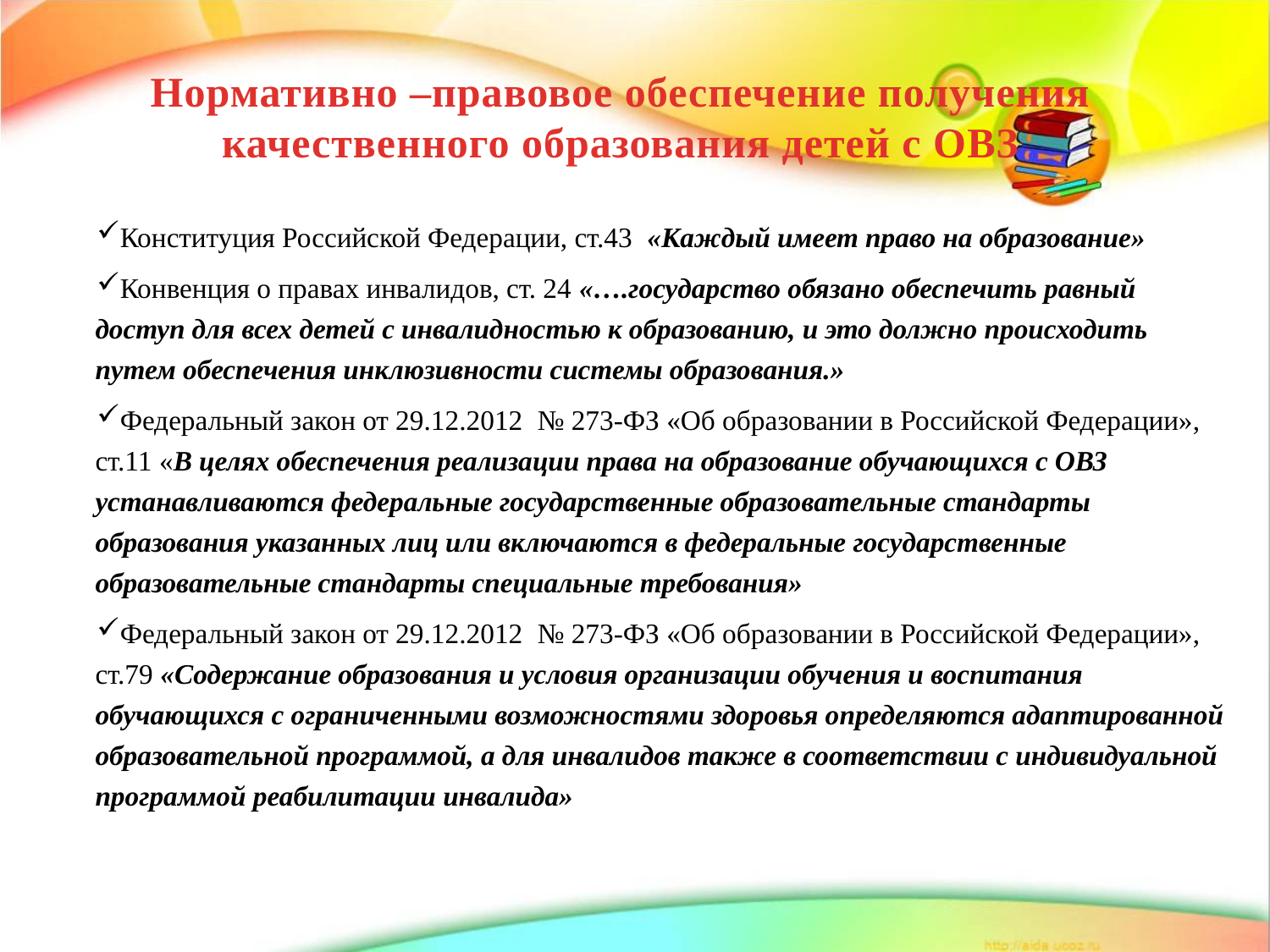

# Нормативно –правовое обеспечение получения качественного образования детей с ОВЗ
Конституция Российской Федерации, ст.43  «Каждый имеет право на образование»
Конвенция о правах инвалидов, ст. 24 «….государство обязано обеспечить равный доступ для всех детей с инвалидностью к образованию, и это должно происходить путем обеспечения инклюзивности системы образования.»
Федеральный закон от 29.12.2012  № 273-ФЗ «Об образовании в Российской Федерации», ст.11 «В целях обеспечения реализации права на образование обучающихся с ОВЗ устанавливаются федеральные государственные образовательные стандарты образования указанных лиц или включаются в федеральные государственные образовательные стандарты специальные требования»
Федеральный закон от 29.12.2012  № 273-ФЗ «Об образовании в Российской Федерации», ст.79 «Содержание образования и условия организации обучения и воспитания обучающихся с ограниченными возможностями здоровья определяются адаптированной образовательной программой, а для инвалидов также в соответствии с индивидуальной программой реабилитации инвалида»